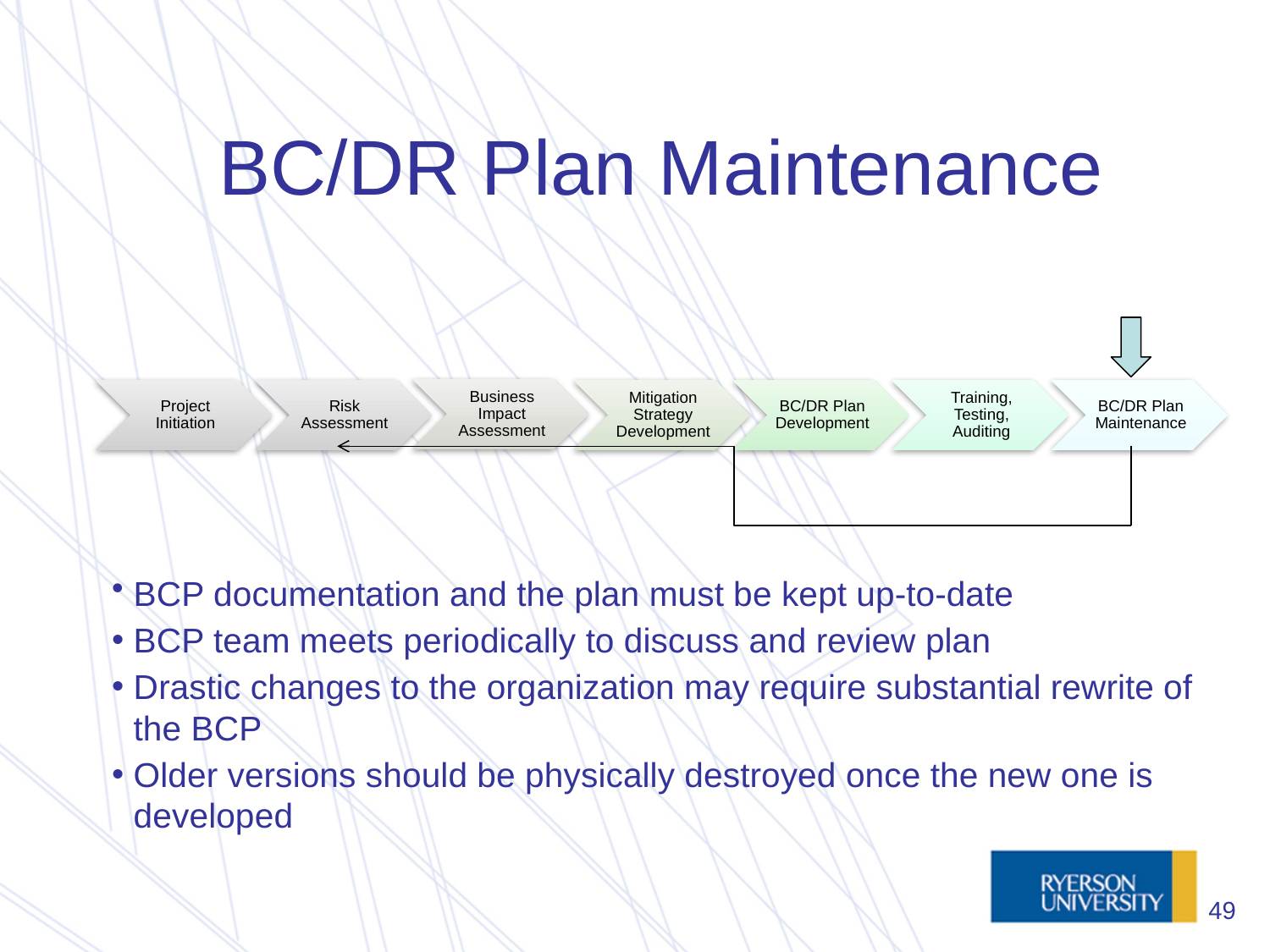

# BC/DR Plan Maintenance
Project Initiation
Risk Assessment
Business Impact Assessment
Mitigation Strategy Development
BC/DR Plan Development
Training, Testing, Auditing
BC/DR Plan Maintenance

BCP documentation and the plan must be kept up-to-date
BCP team meets periodically to discuss and review plan
Drastic changes to the organization may require substantial rewrite of the BCP
Older versions should be physically destroyed once the new one is developed

49